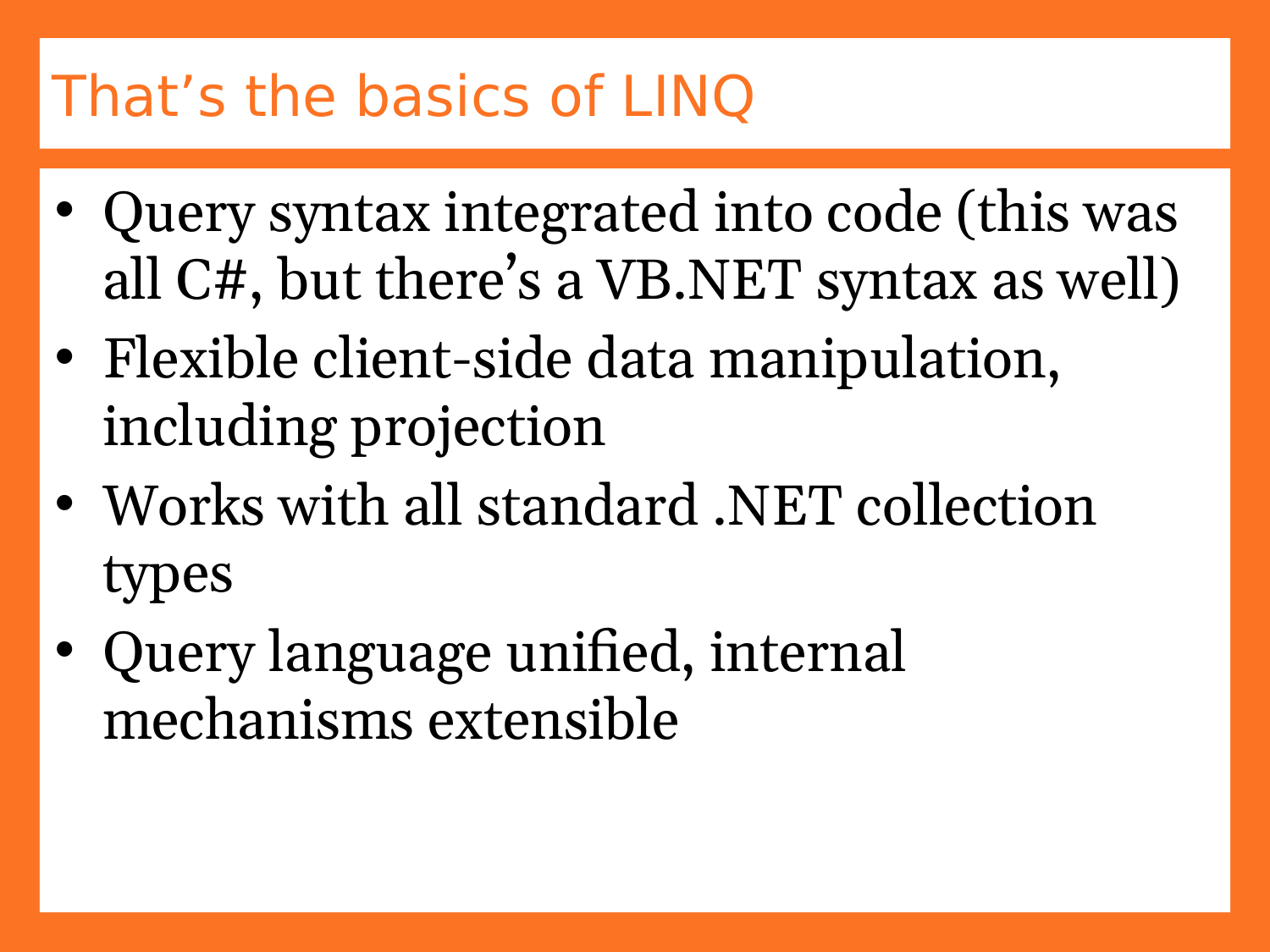

# That’s the basics of LINQ
Query syntax integrated into code (this was all C#, but there’s a VB.NET syntax as well)
Flexible client-side data manipulation, including projection
Works with all standard .NET collection types
Query language unified, internal mechanisms extensible